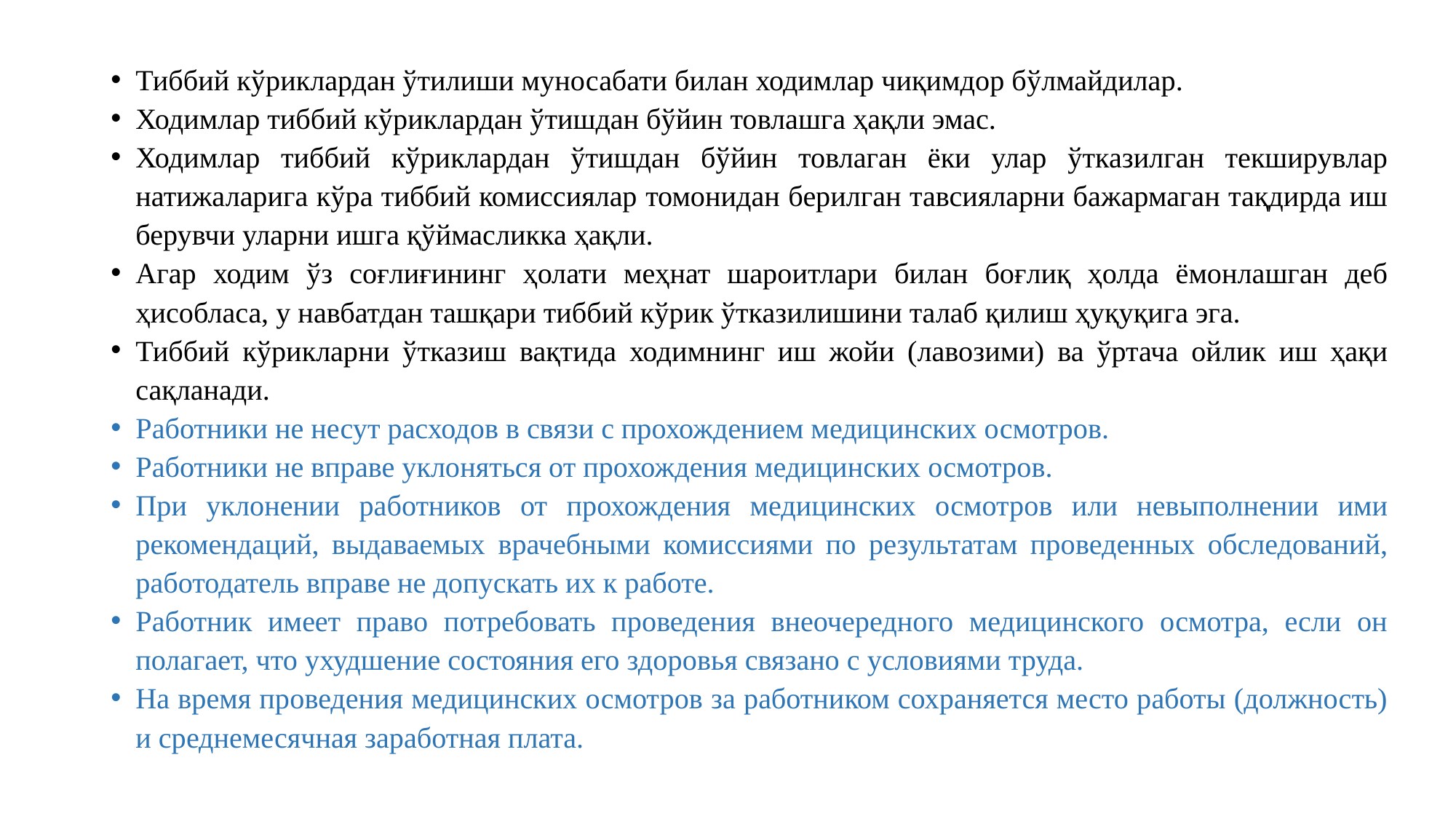

Тиббий кўриклардан ўтилиши муносабати билан ходимлар чиқимдор бўлмайдилар.
Ходимлар тиббий кўриклардан ўтишдан бўйин товлашга ҳақли эмас.
Ходимлар тиббий кўриклардан ўтишдан бўйин товлаган ёки улар ўтказилган текширувлар натижаларига кўра тиббий комиссиялар томонидан берилган тавсияларни бажармаган тақдирда иш берувчи уларни ишга қўймасликка ҳақли.
Агар ходим ўз соғлиғининг ҳолати меҳнат шароитлари билан боғлиқ ҳолда ёмонлашган деб ҳисобласа, у навбатдан ташқари тиббий кўрик ўтказилишини талаб қилиш ҳуқуқига эга.
Тиббий кўрикларни ўтказиш вақтида ходимнинг иш жойи (лавозими) ва ўртача ойлик иш ҳақи сақланади.
Работники не несут расходов в связи с прохождением медицинских осмотров.
Работники не вправе уклоняться от прохождения медицинских осмотров.
При уклонении работников от прохождения медицинских осмотров или невыполнении ими рекомендаций, выдаваемых врачебными комиссиями по результатам проведенных обследований, работодатель вправе не допускать их к работе.
Работник имеет право потребовать проведения внеочередного медицинского осмотра, если он полагает, что ухудшение состояния его здоровья связано с условиями труда.
На время проведения медицинских осмотров за работником сохраняется место работы (должность) и среднемесячная заработная плата.